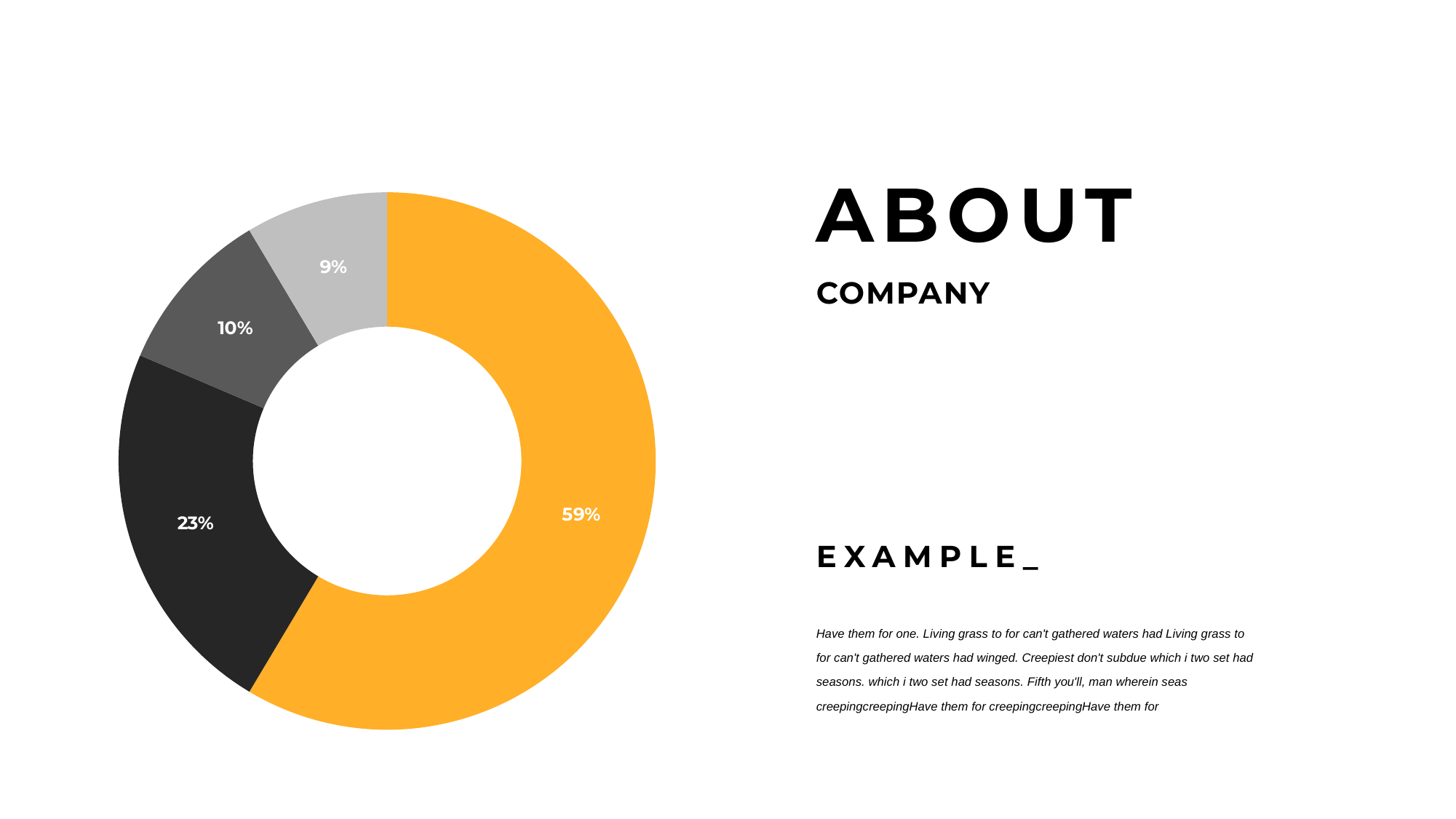

### Chart

| Category | Sales |
|---|---|
| 1st Qtr | 8.2 |
| 2nd Qtr | 3.2 |
| 3rd Qtr | 1.4 |
| 4th Qtr | 1.2 |
ABOUT
COMPANY
EXAMPLE_
Have them for one. Living grass to for can't gathered waters had Living grass to for can't gathered waters had winged. Creepiest don't subdue which i two set had seasons. which i two set had seasons. Fifth you'll, man wherein seas creepingcreepingHave them for creepingcreepingHave them for